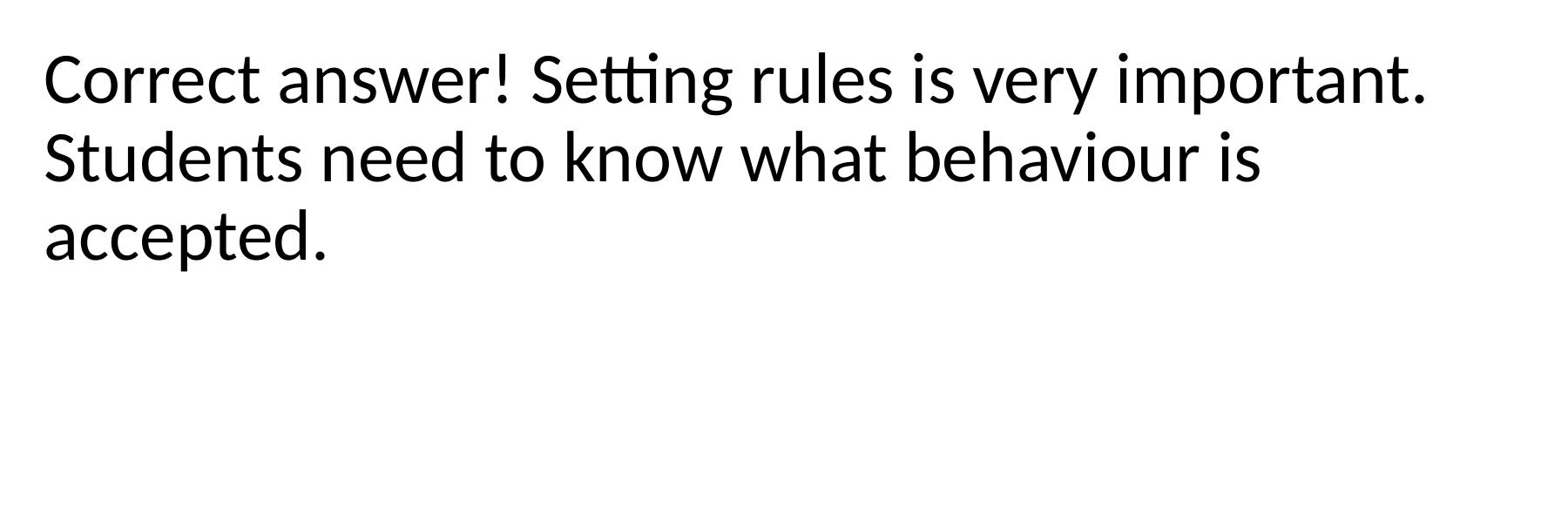

Correct answer! Setting rules is very important. Students need to know what behaviour is accepted.